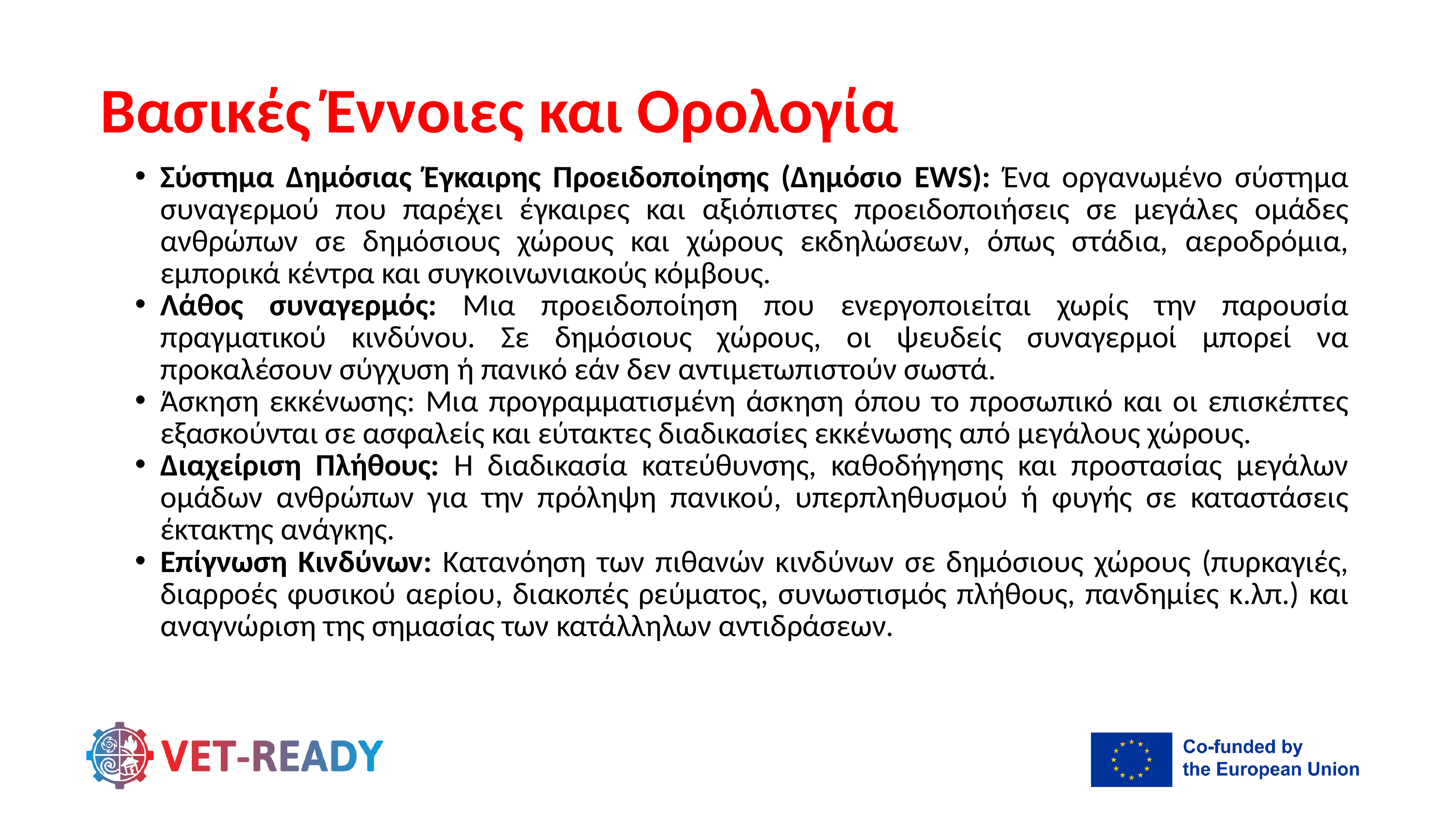

Βασικές Έννοιες και Ορολογία
Σύστημα Δημόσιας Έγκαιρης Προειδοποίησης (Δημόσιο EWS): Ένα οργανωμένο σύστημα συναγερμού που παρέχει έγκαιρες και αξιόπιστες προειδοποιήσεις σε μεγάλες ομάδες ανθρώπων σε δημόσιους χώρους και χώρους εκδηλώσεων, όπως στάδια, αεροδρόμια, εμπορικά κέντρα και συγκοινωνιακούς κόμβους.
Λάθος συναγερμός: Μια προειδοποίηση που ενεργοποιείται χωρίς την παρουσία πραγματικού κινδύνου. Σε δημόσιους χώρους, οι ψευδείς συναγερμοί μπορεί να προκαλέσουν σύγχυση ή πανικό εάν δεν αντιμετωπιστούν σωστά.
Άσκηση εκκένωσης: Μια προγραμματισμένη άσκηση όπου το προσωπικό και οι επισκέπτες εξασκούνται σε ασφαλείς και εύτακτες διαδικασίες εκκένωσης από μεγάλους χώρους.
Διαχείριση Πλήθους: Η διαδικασία κατεύθυνσης, καθοδήγησης και προστασίας μεγάλων ομάδων ανθρώπων για την πρόληψη πανικού, υπερπληθυσμού ή φυγής σε καταστάσεις έκτακτης ανάγκης.
Επίγνωση Κινδύνων: Κατανόηση των πιθανών κινδύνων σε δημόσιους χώρους (πυρκαγιές, διαρροές φυσικού αερίου, διακοπές ρεύματος, συνωστισμός πλήθους, πανδημίες κ.λπ.) και αναγνώριση της σημασίας των κατάλληλων αντιδράσεων.